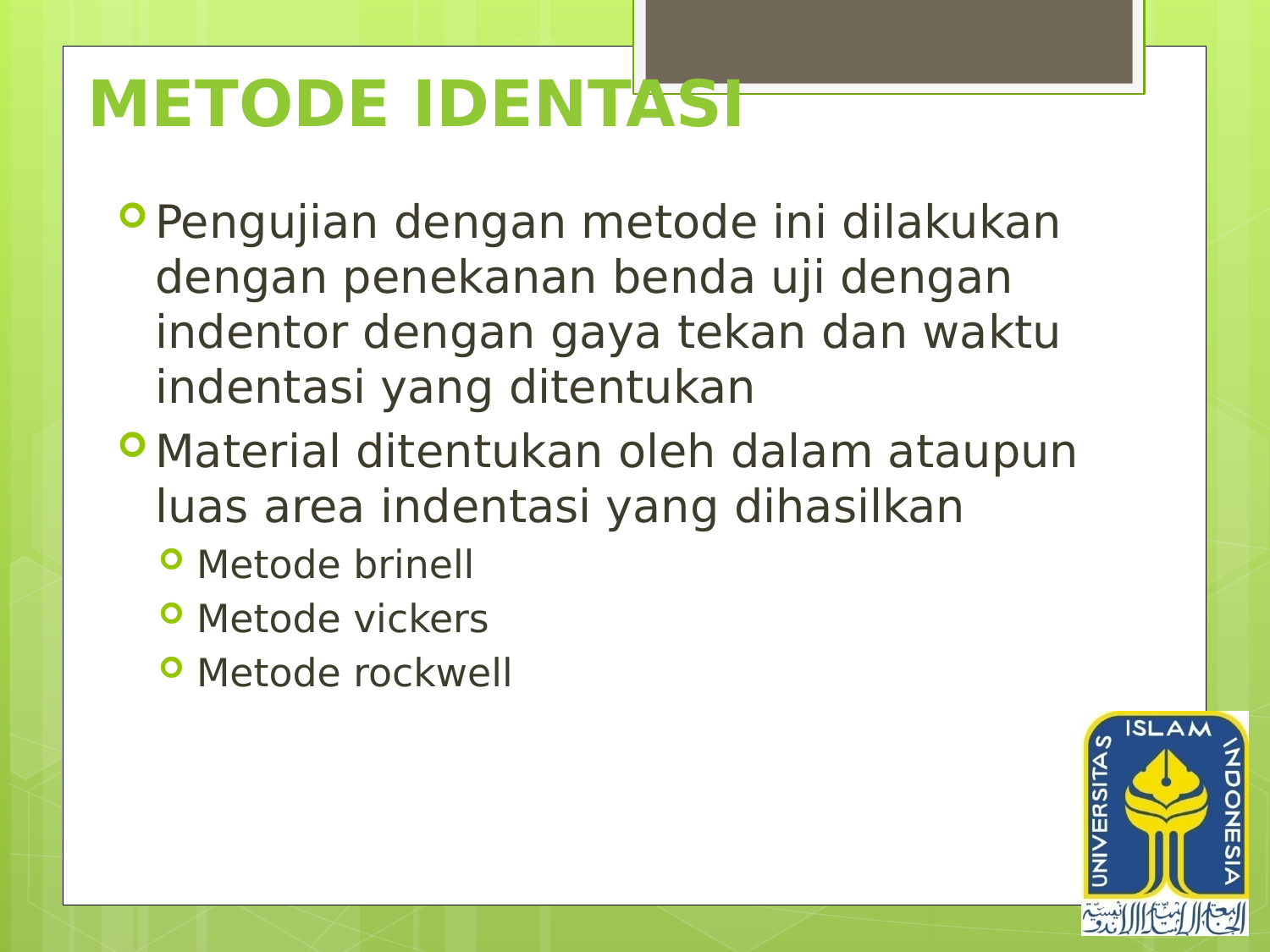

# Metode identasi
Pengujian dengan metode ini dilakukan dengan penekanan benda uji dengan indentor dengan gaya tekan dan waktu indentasi yang ditentukan
Material ditentukan oleh dalam ataupun luas area indentasi yang dihasilkan
Metode brinell
Metode vickers
Metode rockwell